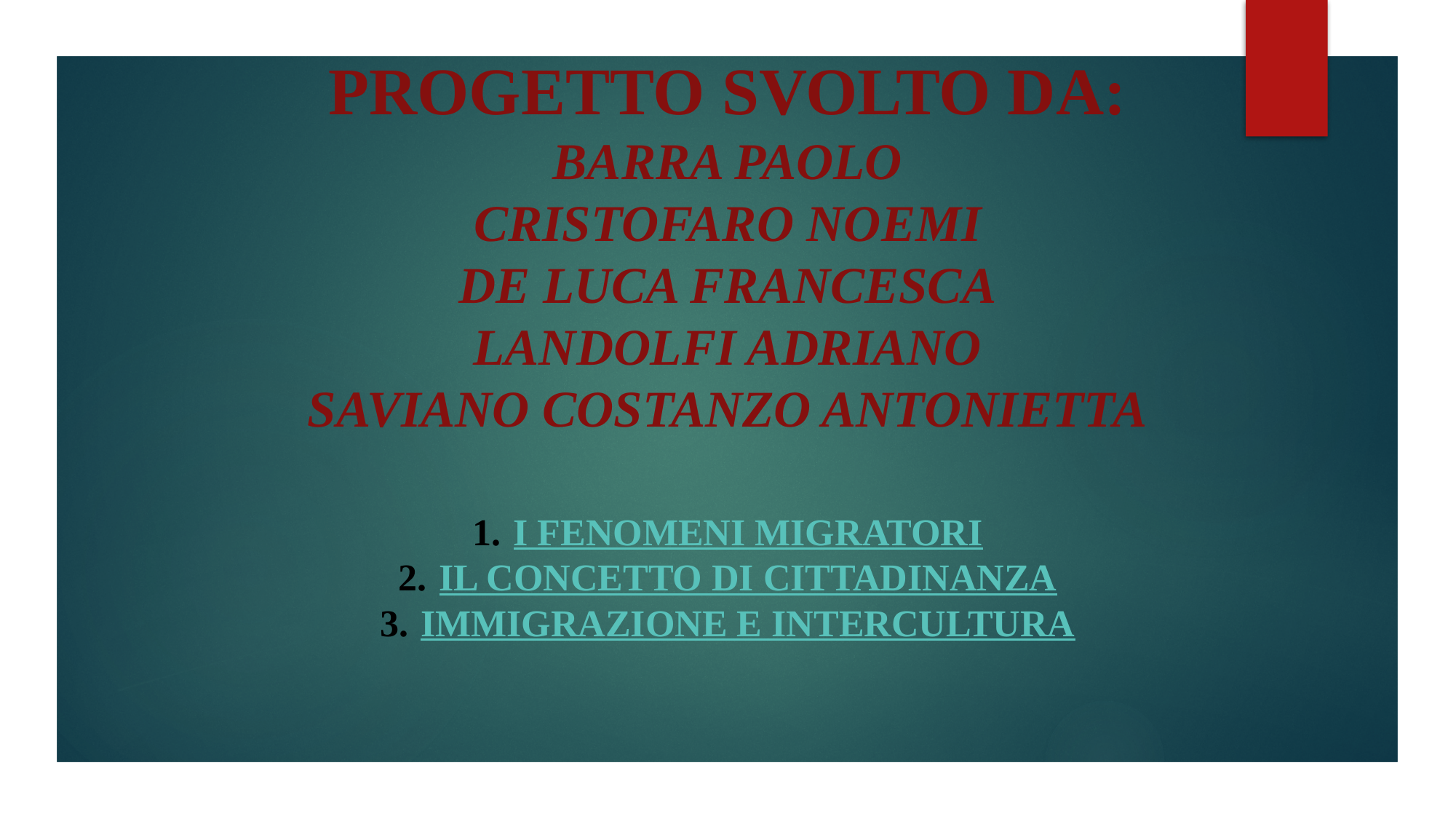

# Progetto svolto da: Barra Paolo Cristofaro Noemi De Luca Francesca Landolfi Adriano Saviano Costanzo Antonietta
I Fenomeni Migratori
Il Concetto di Cittadinanza
Immigrazione e Intercultura